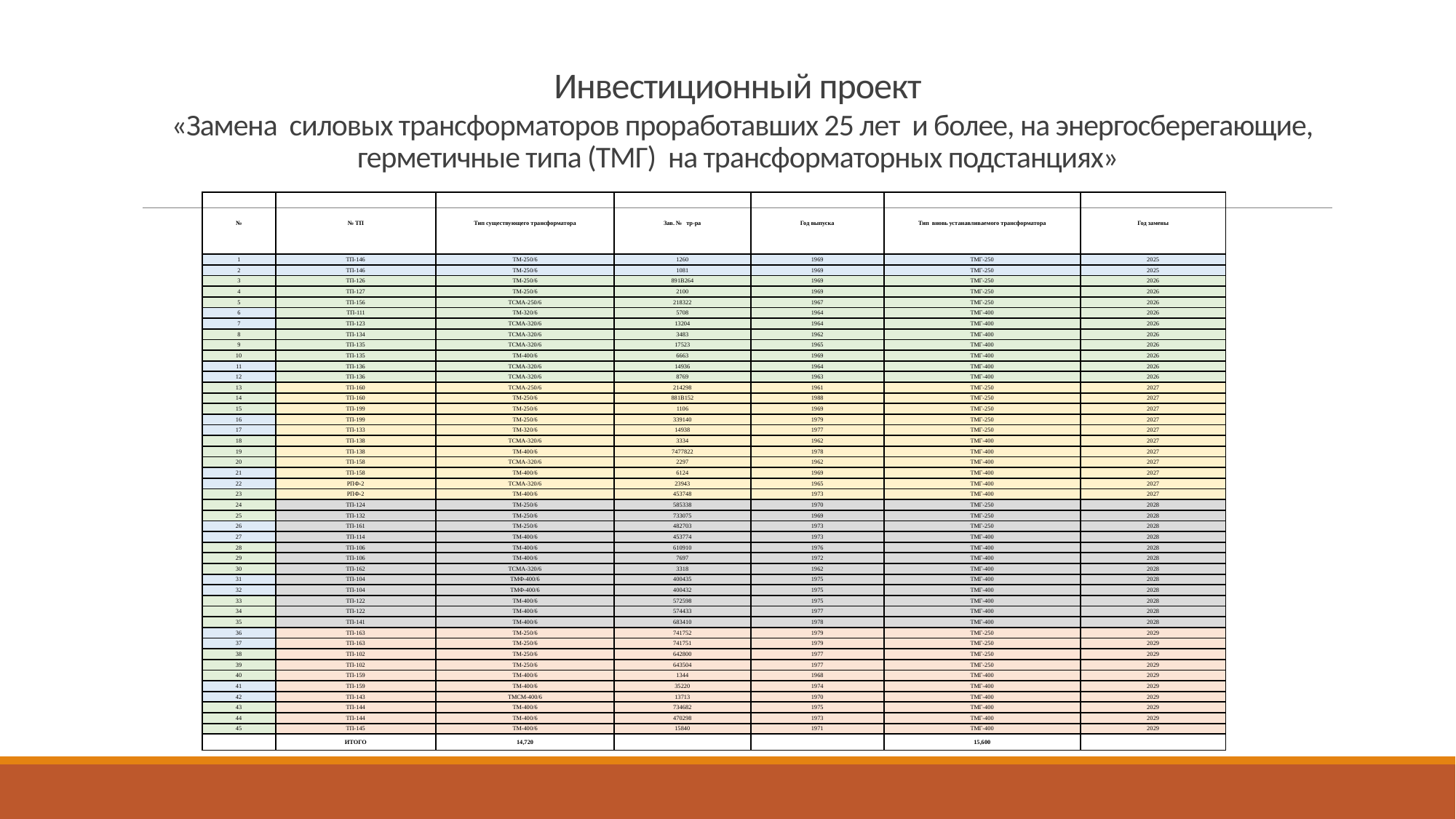

# Инвестиционный проект «Замена  силовых трансформаторов проработавших 25 лет  и более, на энергосберегающие, герметичные типа (ТМГ)  на трансформаторных подстанциях»
| № | № ТП | Тип существующего трансформатора | Зав. № тр-ра | Год выпуска | Тип вновь устанавливаемого трансформатора | Год замены |
| --- | --- | --- | --- | --- | --- | --- |
| 1 | ТП-146 | ТМ-250/6 | 1260 | 1969 | ТМГ-250 | 2025 |
| 2 | ТП-146 | ТМ-250/6 | 1081 | 1969 | ТМГ-250 | 2025 |
| 3 | ТП-126 | ТМ-250/6 | 891В264 | 1969 | ТМГ-250 | 2026 |
| 4 | ТП-127 | ТМ-250/6 | 2100 | 1969 | ТМГ-250 | 2026 |
| 5 | ТП-156 | ТСМА-250/6 | 218322 | 1967 | ТМГ-250 | 2026 |
| 6 | ТП-111 | ТМ-320/6 | 5708 | 1964 | ТМГ-400 | 2026 |
| 7 | ТП-123 | ТСМА-320/6 | 13204 | 1964 | ТМГ-400 | 2026 |
| 8 | ТП-134 | ТСМА-320/6 | 3483 | 1962 | ТМГ-400 | 2026 |
| 9 | ТП-135 | ТСМА-320/6 | 17523 | 1965 | ТМГ-400 | 2026 |
| 10 | ТП-135 | ТМ-400/6 | 6663 | 1969 | ТМГ-400 | 2026 |
| 11 | ТП-136 | ТСМА-320/6 | 14936 | 1964 | ТМГ-400 | 2026 |
| 12 | ТП-136 | ТСМА-320/6 | 8769 | 1963 | ТМГ-400 | 2026 |
| 13 | ТП-160 | ТСМА-250/6 | 214298 | 1961 | ТМГ-250 | 2027 |
| 14 | ТП-160 | ТМ-250/6 | 881В152 | 1988 | ТМГ-250 | 2027 |
| 15 | ТП-199 | ТМ-250/6 | 1106 | 1969 | ТМГ-250 | 2027 |
| 16 | ТП-199 | ТМ-250/6 | 339140 | 1979 | ТМГ-250 | 2027 |
| 17 | ТП-133 | ТМ-320/6 | 14938 | 1977 | ТМГ-250 | 2027 |
| 18 | ТП-138 | ТСМА-320/6 | 3334 | 1962 | ТМГ-400 | 2027 |
| 19 | ТП-138 | ТМ-400/6 | 7477822 | 1978 | ТМГ-400 | 2027 |
| 20 | ТП-158 | ТСМА-320/6 | 2297 | 1962 | ТМГ-400 | 2027 |
| 21 | ТП-158 | ТМ-400/6 | 6124 | 1969 | ТМГ-400 | 2027 |
| 22 | РПФ-2 | ТСМА-320/6 | 23943 | 1965 | ТМГ-400 | 2027 |
| 23 | РПФ-2 | ТМ-400/6 | 453748 | 1973 | ТМГ-400 | 2027 |
| 24 | ТП-124 | ТМ-250/6 | 585338 | 1970 | ТМГ-250 | 2028 |
| 25 | ТП-132 | ТМ-250/6 | 733075 | 1969 | ТМГ-250 | 2028 |
| 26 | ТП-161 | ТМ-250/6 | 482703 | 1973 | ТМГ-250 | 2028 |
| 27 | ТП-114 | ТМ-400/6 | 453774 | 1973 | ТМГ-400 | 2028 |
| 28 | ТП-106 | ТМ-400/6 | 610910 | 1976 | ТМГ-400 | 2028 |
| 29 | ТП-106 | ТМ-400/6 | 7697 | 1972 | ТМГ-400 | 2028 |
| 30 | ТП-162 | ТСМА-320/6 | 3318 | 1962 | ТМГ-400 | 2028 |
| 31 | ТП-104 | ТМФ-400/6 | 400435 | 1975 | ТМГ-400 | 2028 |
| 32 | ТП-104 | ТМФ-400/6 | 400432 | 1975 | ТМГ-400 | 2028 |
| 33 | ТП-122 | ТМ-400/6 | 572598 | 1975 | ТМГ-400 | 2028 |
| 34 | ТП-122 | ТМ-400/6 | 574433 | 1977 | ТМГ-400 | 2028 |
| 35 | ТП-141 | ТМ-400/6 | 683410 | 1978 | ТМГ-400 | 2028 |
| 36 | ТП-163 | ТМ-250/6 | 741752 | 1979 | ТМГ-250 | 2029 |
| 37 | ТП-163 | ТМ-250/6 | 741751 | 1979 | ТМГ-250 | 2029 |
| 38 | ТП-102 | ТМ-250/6 | 642800 | 1977 | ТМГ-250 | 2029 |
| 39 | ТП-102 | ТМ-250/6 | 643504 | 1977 | ТМГ-250 | 2029 |
| 40 | ТП-159 | ТМ-400/6 | 1344 | 1968 | ТМГ-400 | 2029 |
| 41 | ТП-159 | ТМ-400/6 | 35220 | 1974 | ТМГ-400 | 2029 |
| 42 | ТП-143 | ТМСМ-400/6 | 13713 | 1970 | ТМГ-400 | 2029 |
| 43 | ТП-144 | ТМ-400/6 | 734682 | 1975 | ТМГ-400 | 2029 |
| 44 | ТП-144 | ТМ-400/6 | 470298 | 1973 | ТМГ-400 | 2029 |
| 45 | ТП-145 | ТМ-400/6 | 15840 | 1971 | ТМГ-400 | 2029 |
|  | ИТОГО | 14,720 |  |  | 15,600 |  |